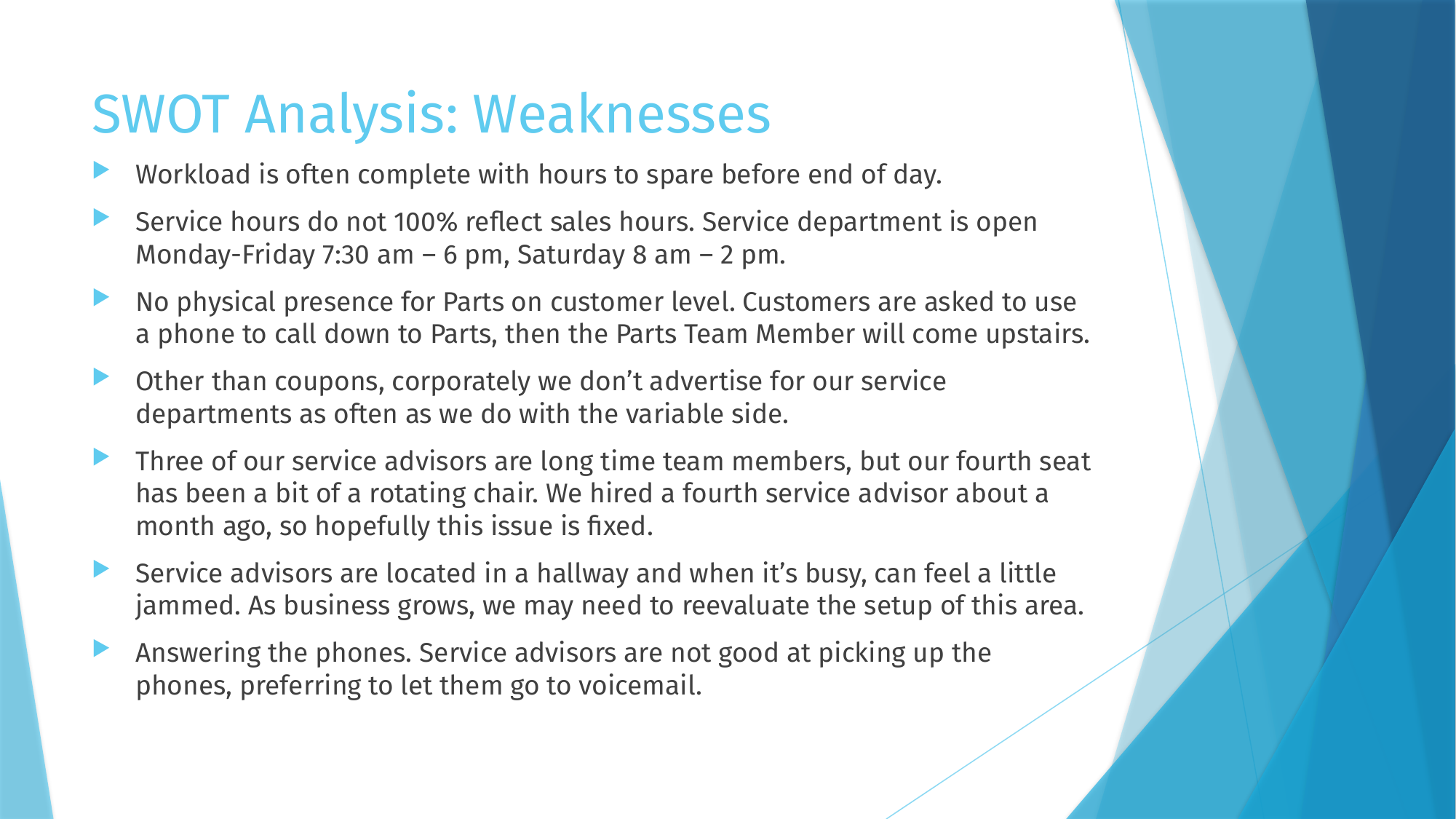

# SWOT Analysis: Weaknesses
Workload is often complete with hours to spare before end of day.
Service hours do not 100% reflect sales hours. Service department is open Monday-Friday 7:30 am – 6 pm, Saturday 8 am – 2 pm.
No physical presence for Parts on customer level. Customers are asked to use a phone to call down to Parts, then the Parts Team Member will come upstairs.
Other than coupons, corporately we don’t advertise for our service departments as often as we do with the variable side.
Three of our service advisors are long time team members, but our fourth seat has been a bit of a rotating chair. We hired a fourth service advisor about a month ago, so hopefully this issue is fixed.
Service advisors are located in a hallway and when it’s busy, can feel a little jammed. As business grows, we may need to reevaluate the setup of this area.
Answering the phones. Service advisors are not good at picking up the phones, preferring to let them go to voicemail.